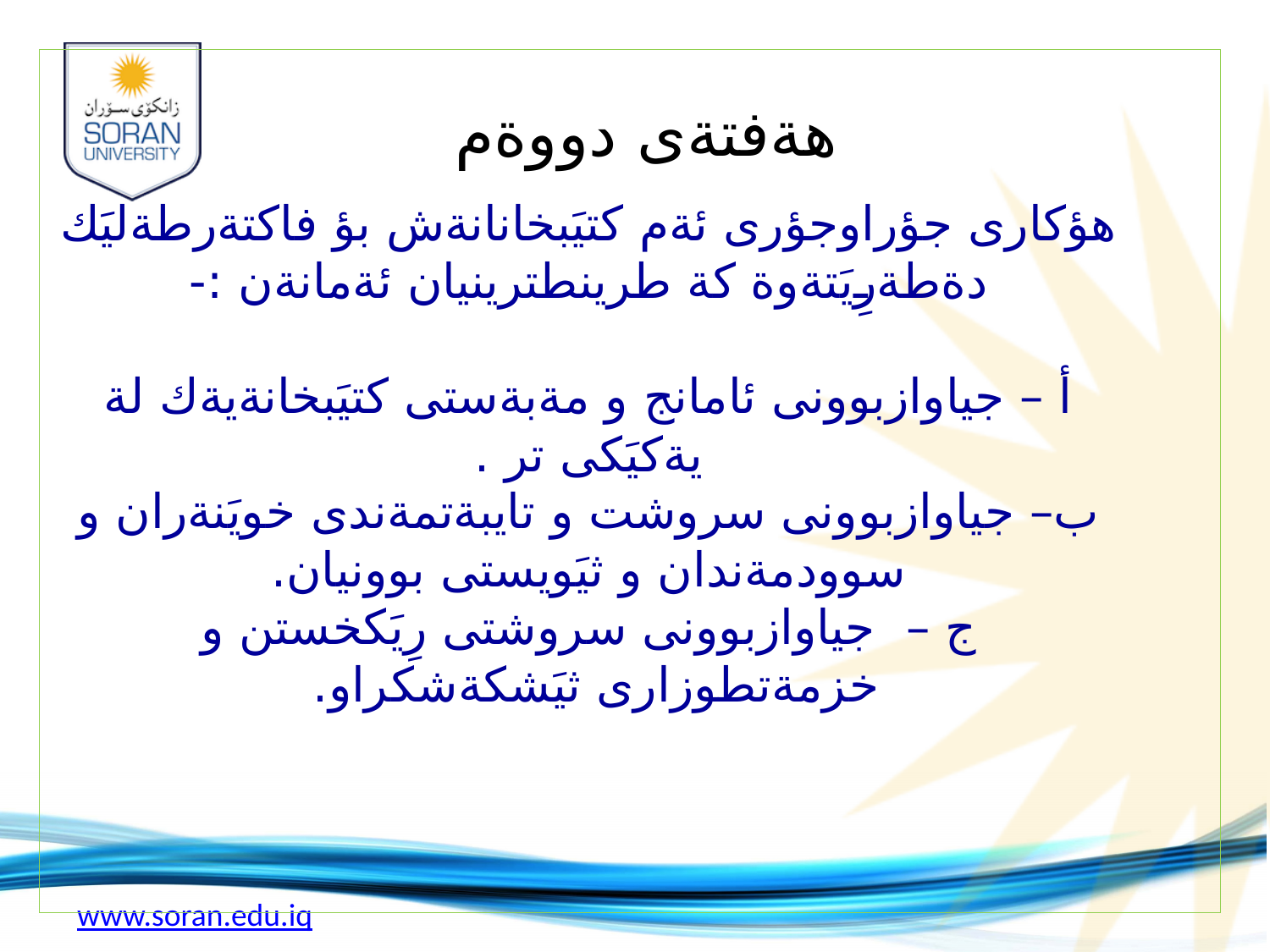

# هؤكارى جؤراوجؤرى ئةم كتيَبخانانةش بؤ فاكتةرطةليَك دةطةرِيَتةوة كة طرينطترينيان ئةمانةن :- أ – جياوازبوونى ئامانج و مةبةستى كتيَبخانةيةك لة يةكيَكى تر . ب– جياوازبوونى سروشت و تايبةتمةندى خويَنةران و سوودمةندان و ثيَويستى بوونيان. ج –  جياوازبوونى سروشتى رِيَكخستن و خزمةتطوزارى ثيَشكةشكراو.
هةفتةى دووةم